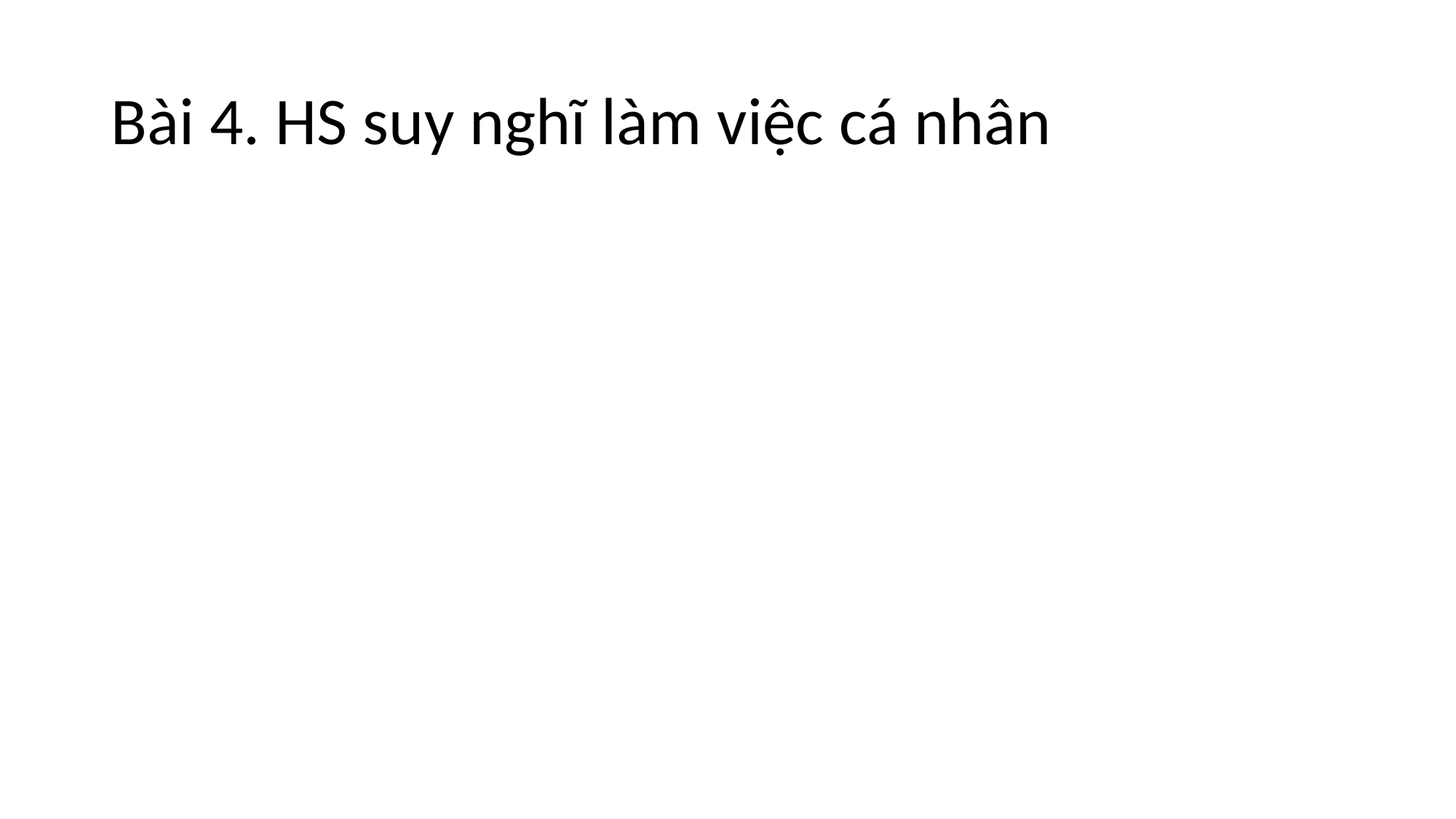

# Bài 4. HS suy nghĩ làm việc cá nhân